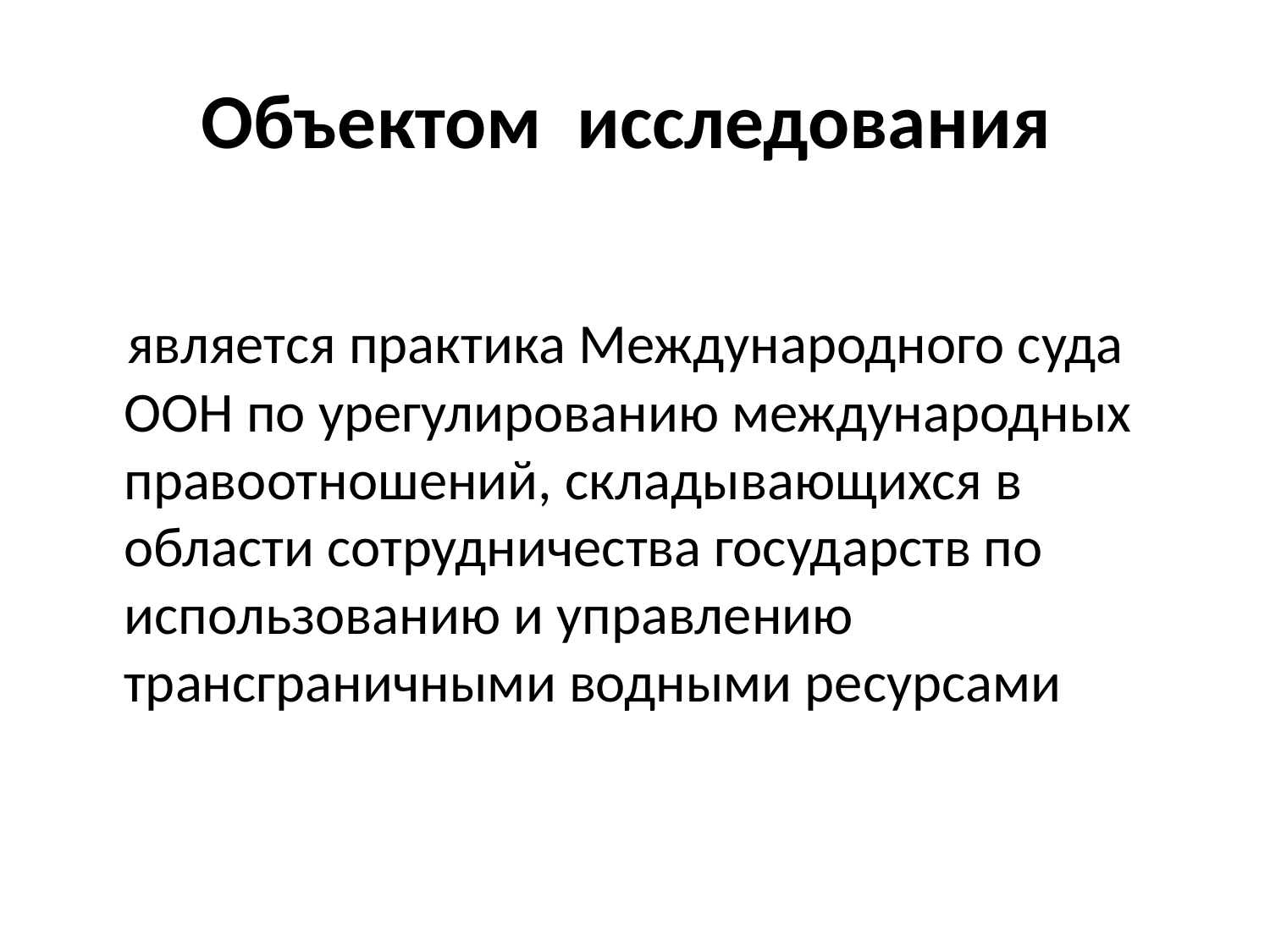

# Объектом  исследования

    является практика Международного суда ООН по урегулированию международных правоотношений, складывающихся в области сотрудничества государств по использованию и управлению трансграничными водными ресурсами